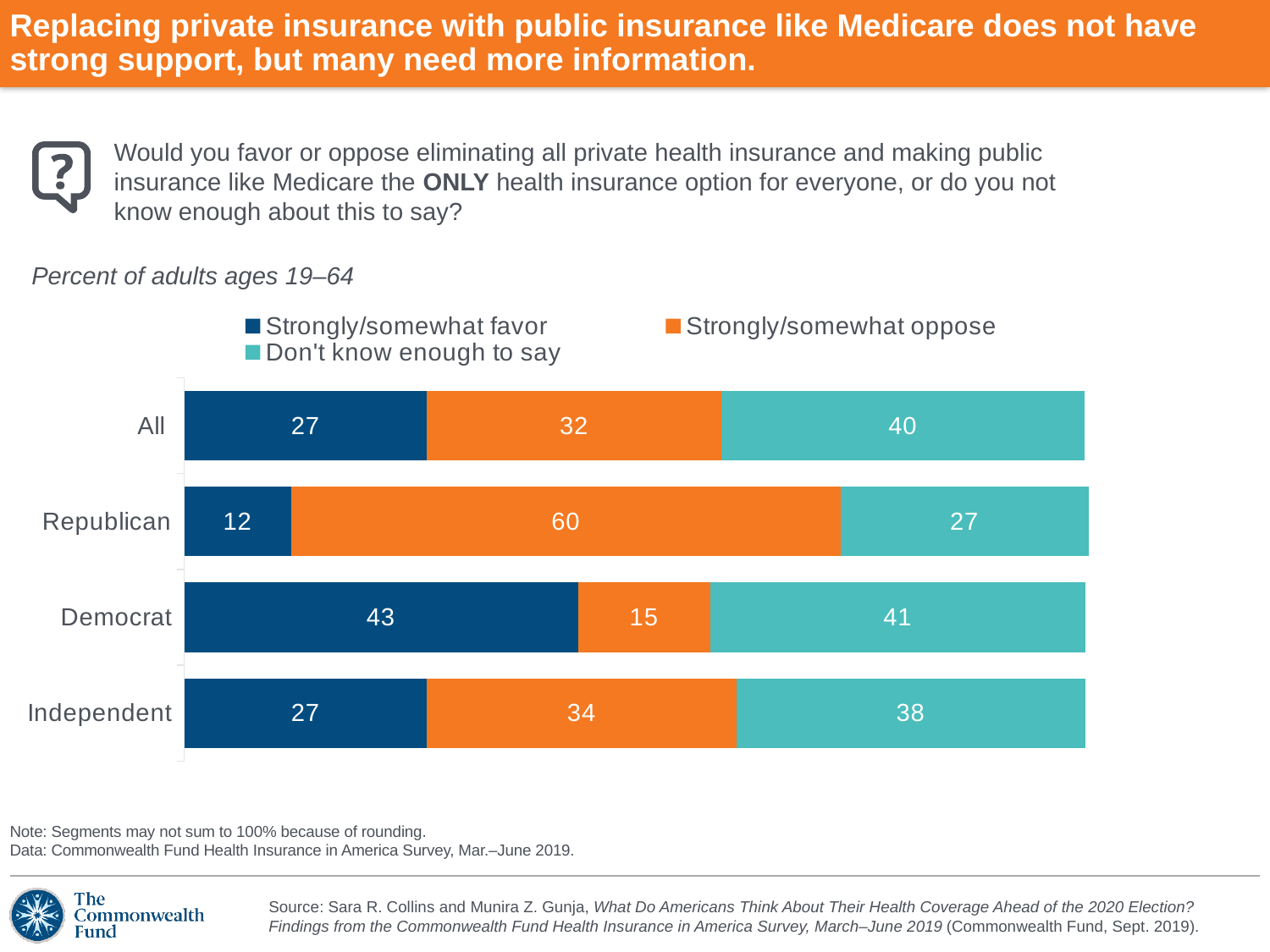

# Replacing private insurance with public insurance like Medicare does not have strong support, but many need more information.
Would you favor or oppose eliminating all private health insurance and making public insurance like Medicare the ONLY health insurance option for everyone, or do you not know enough about this to say?

Percent of adults ages 19–64

### Chart

| Category | Strongly/somewhat favor | Strongly/somewhat oppose | Don't know enough to say |
|---|---|---|---|
| Independent | 26.74 | 34.050000000000004 | 38.4 |
| Democrat | 43.36 | 14.57 | 41.27 |
| Republican | 11.790000000000001 | 60.46 | 27.32 |
| All  | 26.729999999999997 | 32.38999999999999 | 40.03 |
Note: Segments may not sum to 100% because of rounding.
Data: Commonwealth Fund Health Insurance in America Survey, Mar.–June 2019.